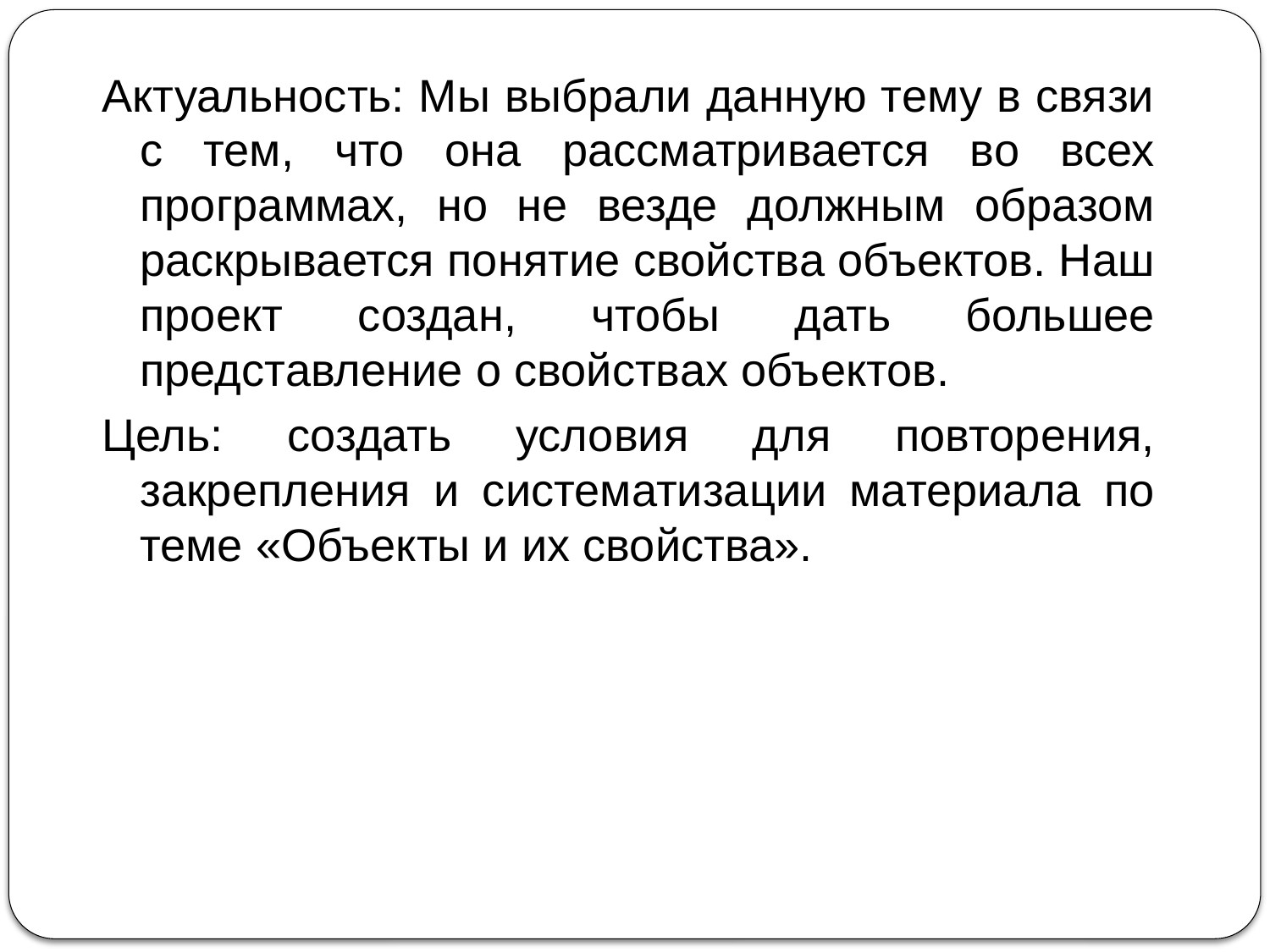

Актуальность: Мы выбрали данную тему в связи с тем, что она рассматривается во всех программах, но не везде должным образом раскрывается понятие свойства объектов. Наш проект создан, чтобы дать большее представление о свойствах объектов.
Цель: создать условия для повторения, закрепления и систематизации материала по теме «Объекты и их свойства».